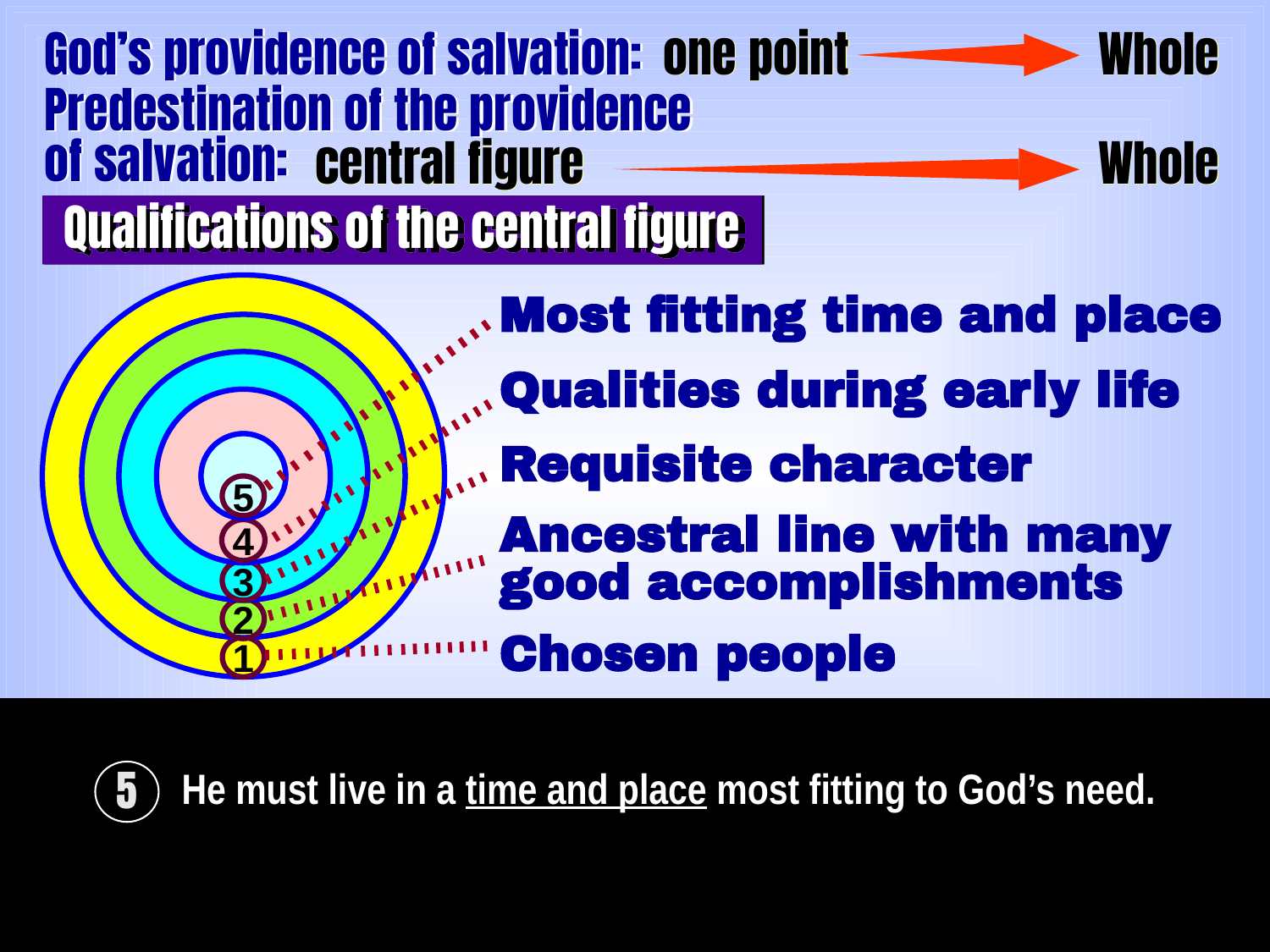

God’s providence of salvation:
one point
Whole

Predestination of the providence  of salvation:
central figure
Whole

Qualifications of the central figure

1
Most fitting time and place

2

3
Qualities during early life

4
….……........

Requisite character
….…….........
5
Ancestral line with many
good accomplishments
….……........
….……........
Chosen people
….……........

5
He must live in a time and place most fitting to God’s need.